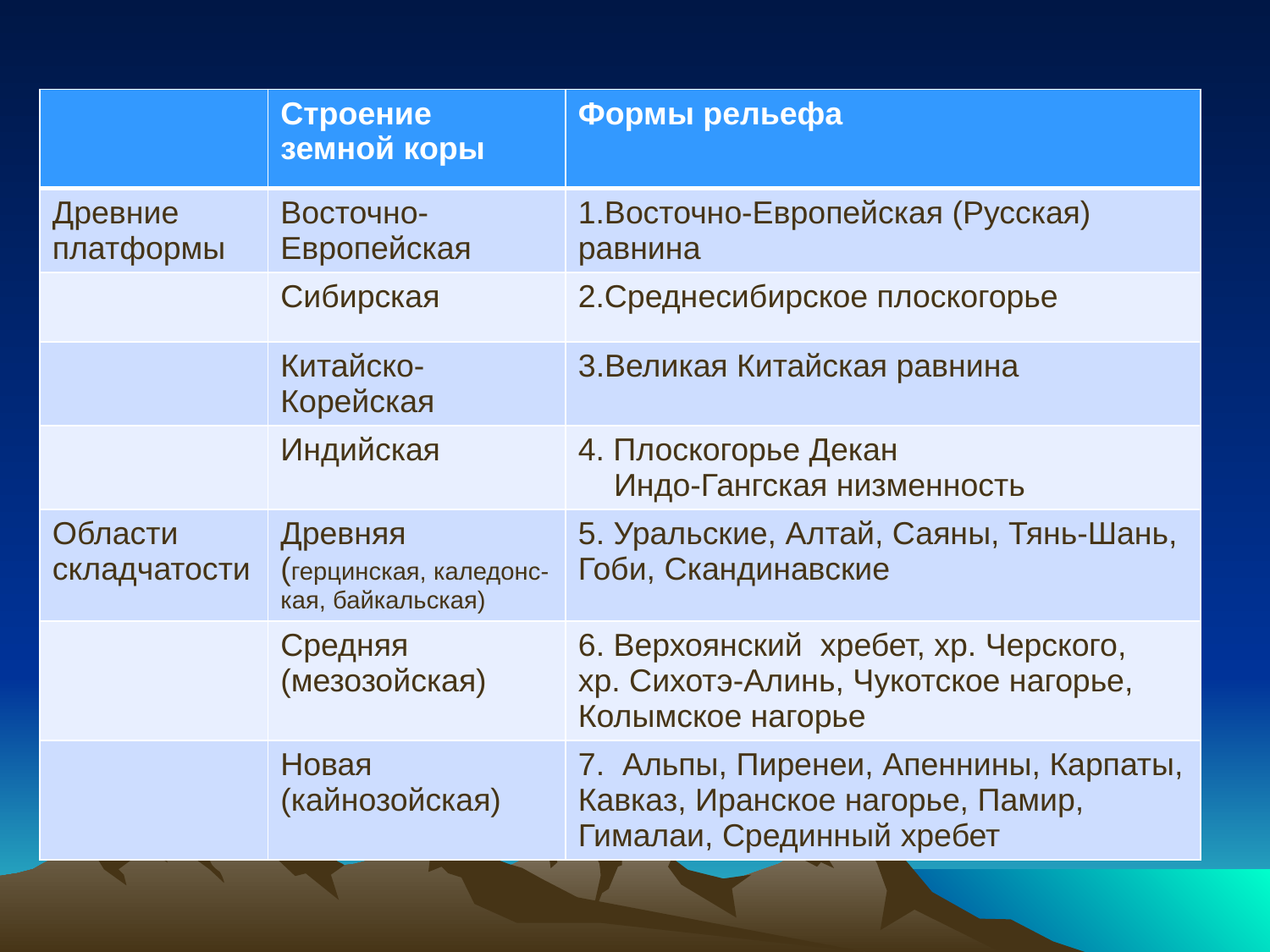

#
|  | Строение земной коры | Формы рельефа |
| --- | --- | --- |
| Древние платформы | Восточно-Европейская | 1.Восточно-Европейская (Русская) равнина |
|  | Сибирская | 2.Среднесибирское плоскогорье |
|  | Китайско-Корейская | 3.Великая Китайская равнина |
|  | Индийская | 4. Плоскогорье Декан Индо-Гангская низменность |
| Области складчатости | Древняя (герцинская, каледонс- кая, байкальская) | 5. Уральские, Алтай, Саяны, Тянь-Шань, Гоби, Скандинавские |
|  | Средняя (мезозойская) | 6. Верхоянский хребет, хр. Черского, хр. Сихотэ-Алинь, Чукотское нагорье, Колымское нагорье |
|  | Новая (кайнозойская) | 7. Альпы, Пиренеи, Апеннины, Карпаты, Кавказ, Иранское нагорье, Памир, Гималаи, Срединный хребет |